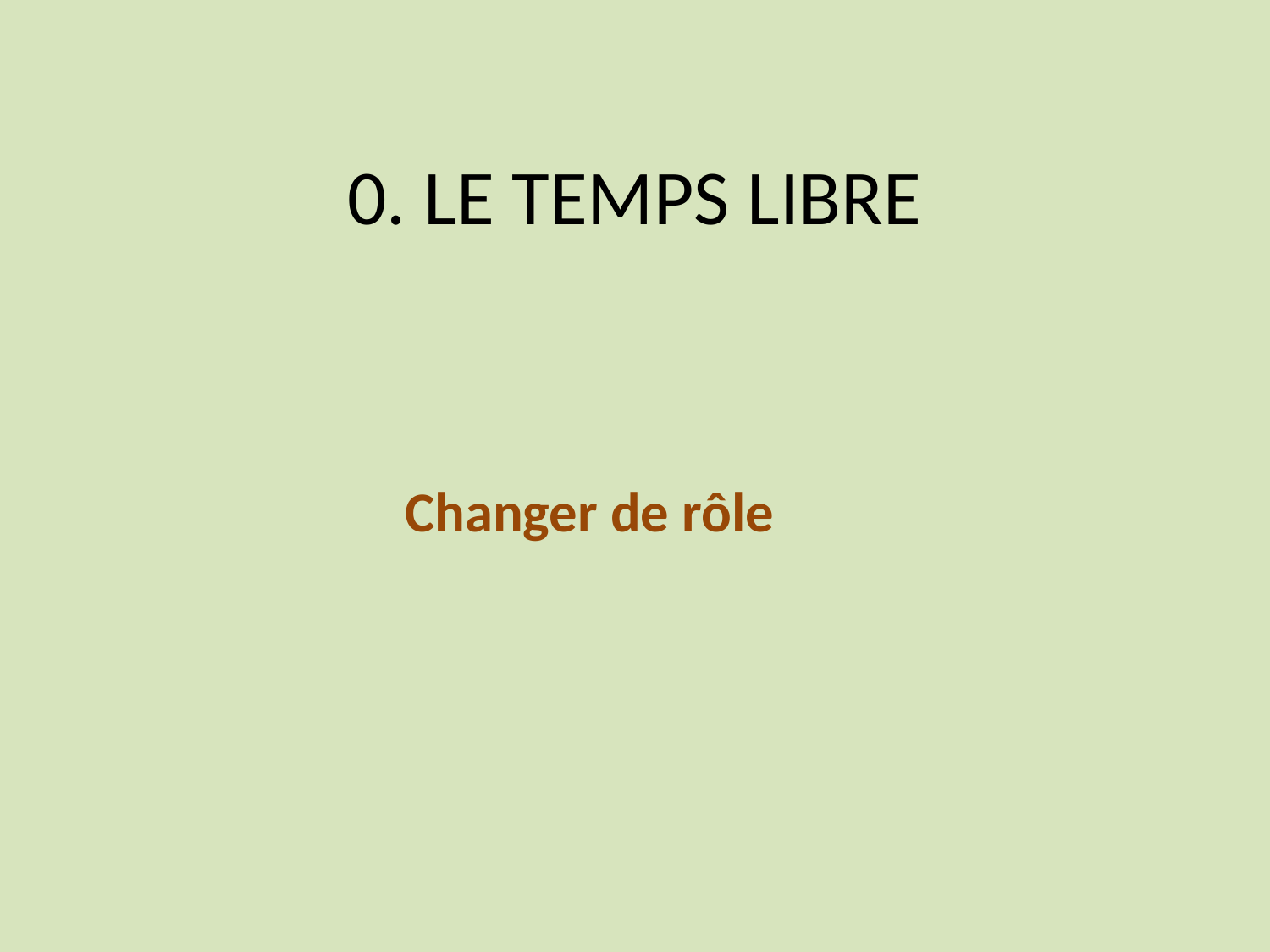

# 0. LE TEMPS LIBRE
Changer de rôle